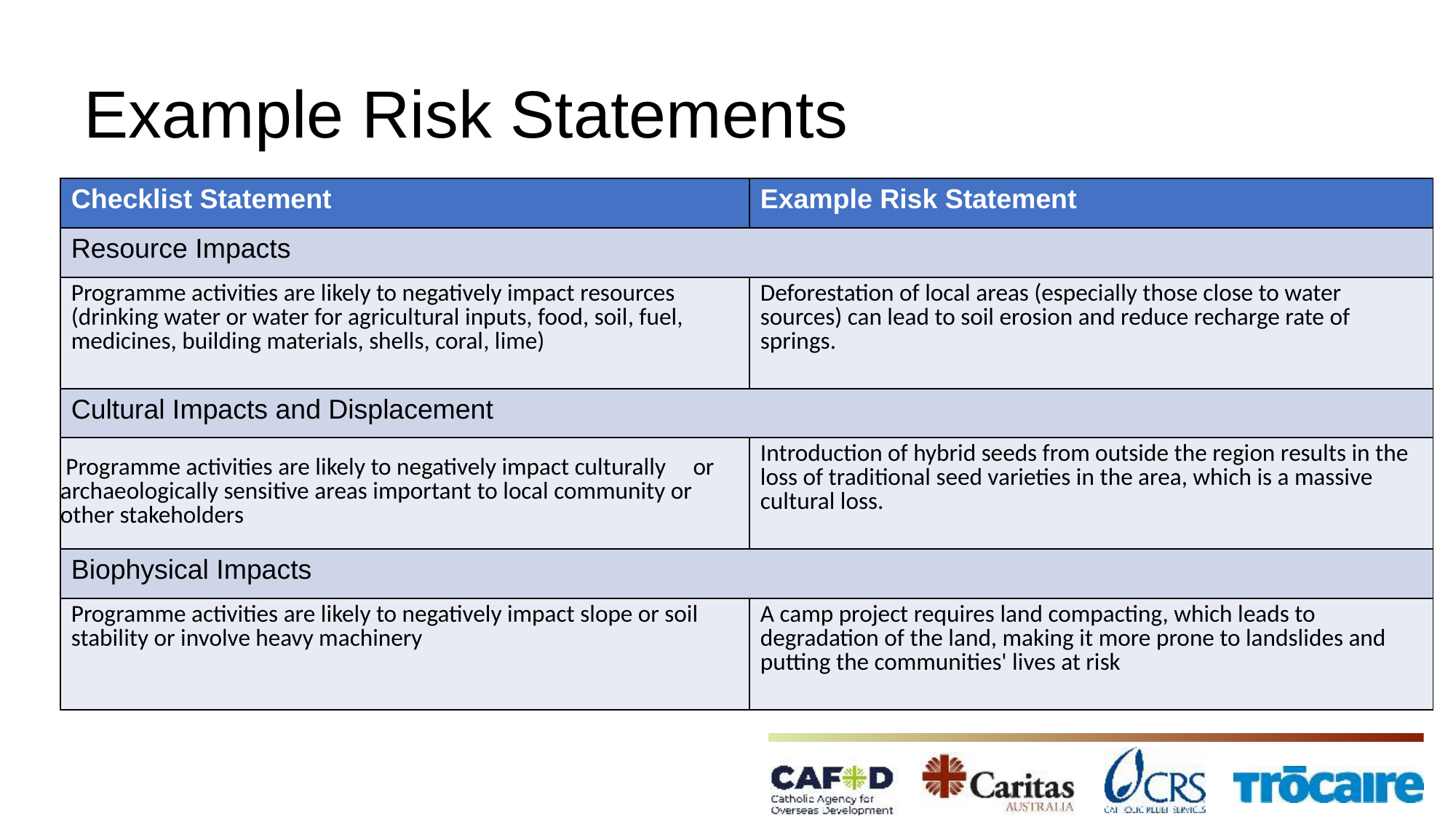

# Example Risk Statements
| Checklist Statement | Example Risk Statement |
| --- | --- |
| Resource Impacts |  |
| Programme activities are likely to negatively impact resources (drinking water or water for agricultural inputs, food, soil, fuel, medicines, building materials, shells, coral, lime) | Deforestation of local areas (especially those close to water sources) can lead to soil erosion and reduce recharge rate of springs. |
| Cultural Impacts and Displacement |  |
| Programme activities are likely to negatively impact culturally or archaeologically sensitive areas important to local community or other stakeholders | Introduction of hybrid seeds from outside the region results in the loss of traditional seed varieties in the area, which is a massive cultural loss. |
| Biophysical Impacts |  |
| Programme activities are likely to negatively impact slope or soil stability or involve heavy machinery | A camp project requires land compacting, which leads to degradation of the land, making it more prone to landslides and putting the communities' lives at risk |